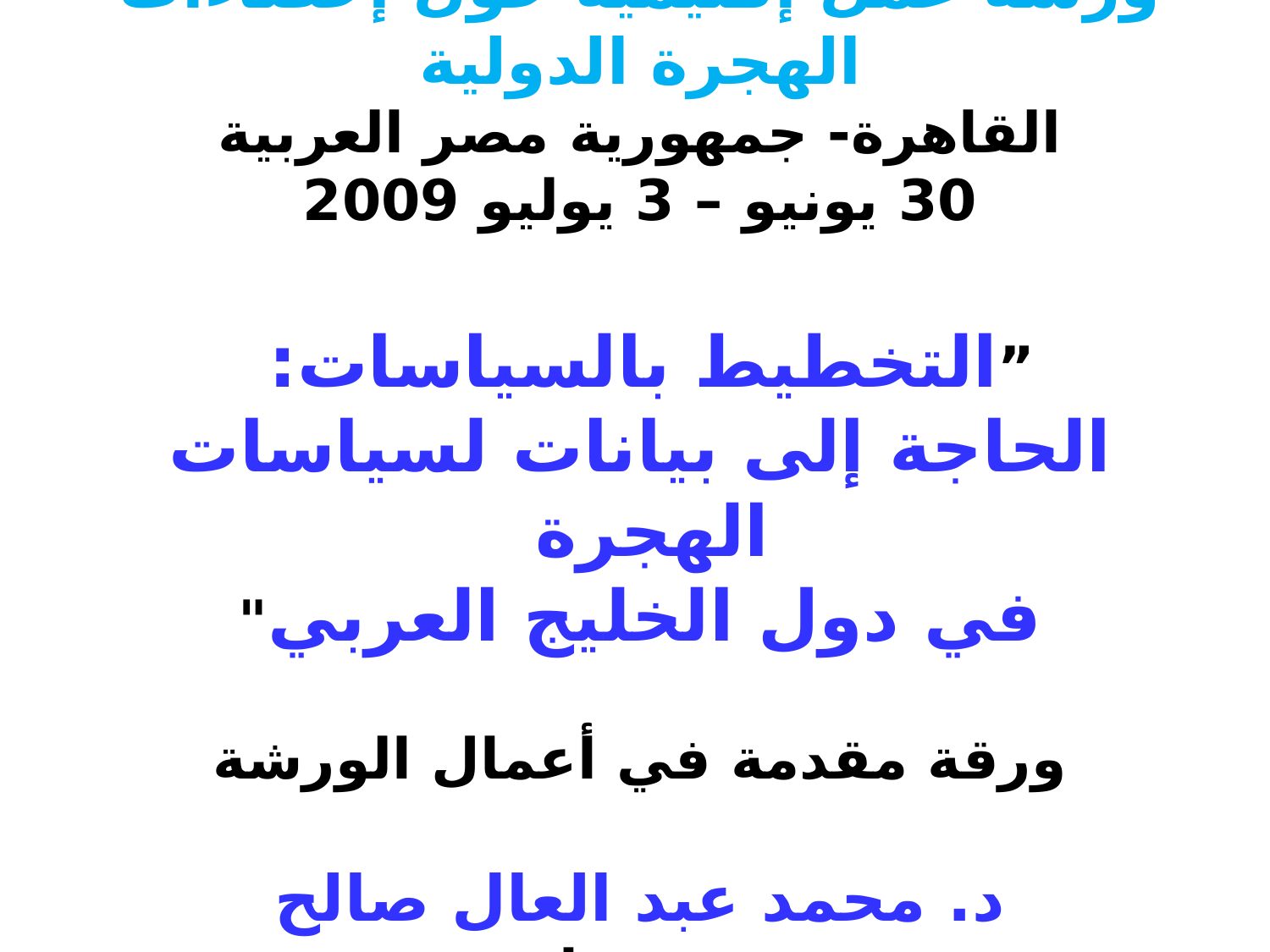

ورشة عمل إقليمية حول إحصاءات الهجرة الدولية
القاهرة- جمهورية مصر العربية
30 يونيو – 3 يوليو 2009

”التخطيط بالسياسات:
الحاجة إلى بيانات لسياسات الهجرة
في دول الخليج العربي"

ورقة مقدمة في أعمال الورشة

د. محمد عبد العال صالح
مستشار